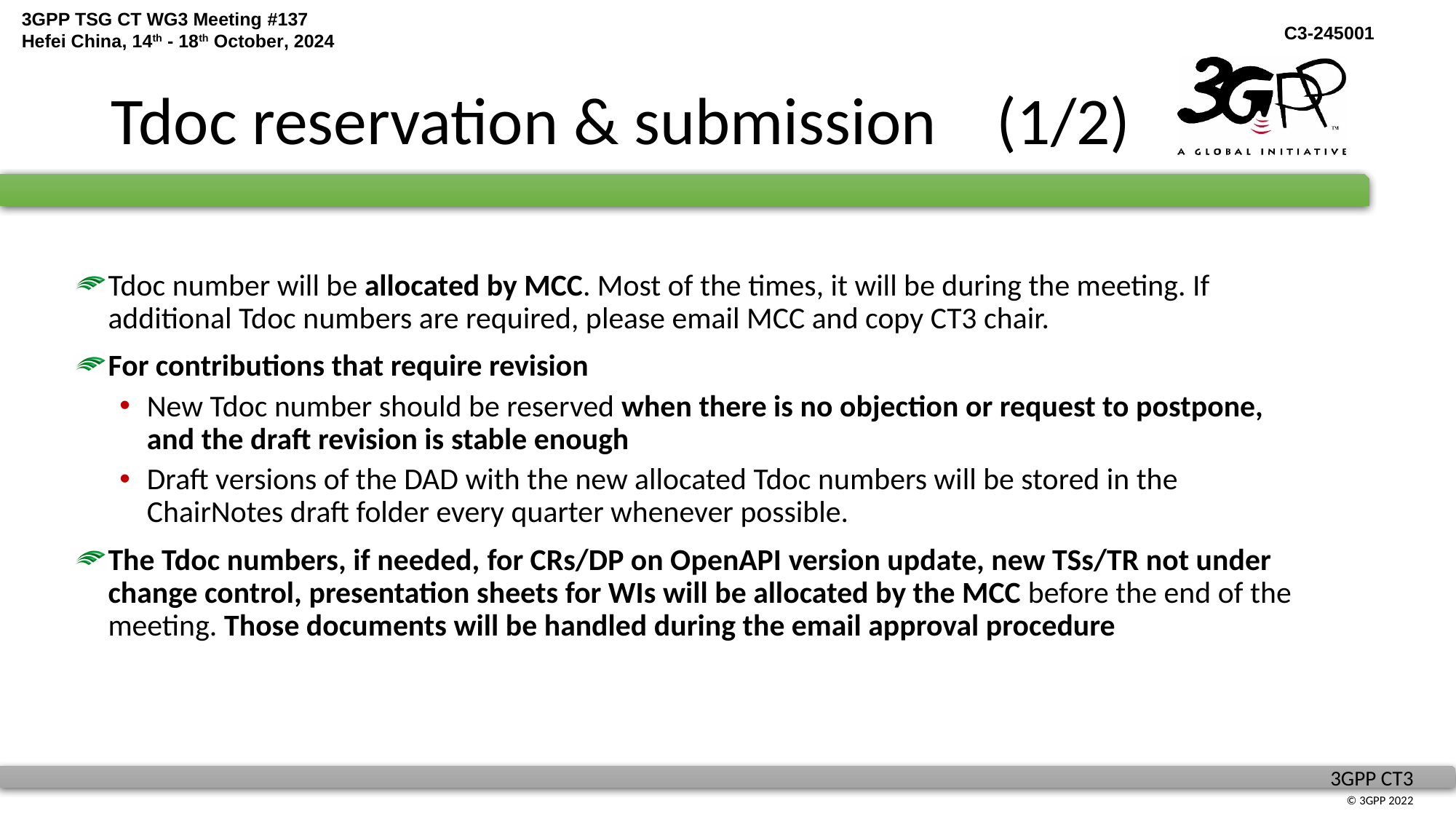

# Tdoc reservation & submission    (1/2)
Tdoc number will be allocated by MCC. Most of the times, it will be during the meeting. If additional Tdoc numbers are required, please email MCC and copy CT3 chair.
For contributions that require revision
New Tdoc number should be reserved when there is no objection or request to postpone, and the draft revision is stable enough
Draft versions of the DAD with the new allocated Tdoc numbers will be stored in the ChairNotes draft folder every quarter whenever possible.
The Tdoc numbers, if needed, for CRs/DP on OpenAPI version update, new TSs/TR not under change control, presentation sheets for WIs will be allocated by the MCC before the end of the meeting. Those documents will be handled during the email approval procedure